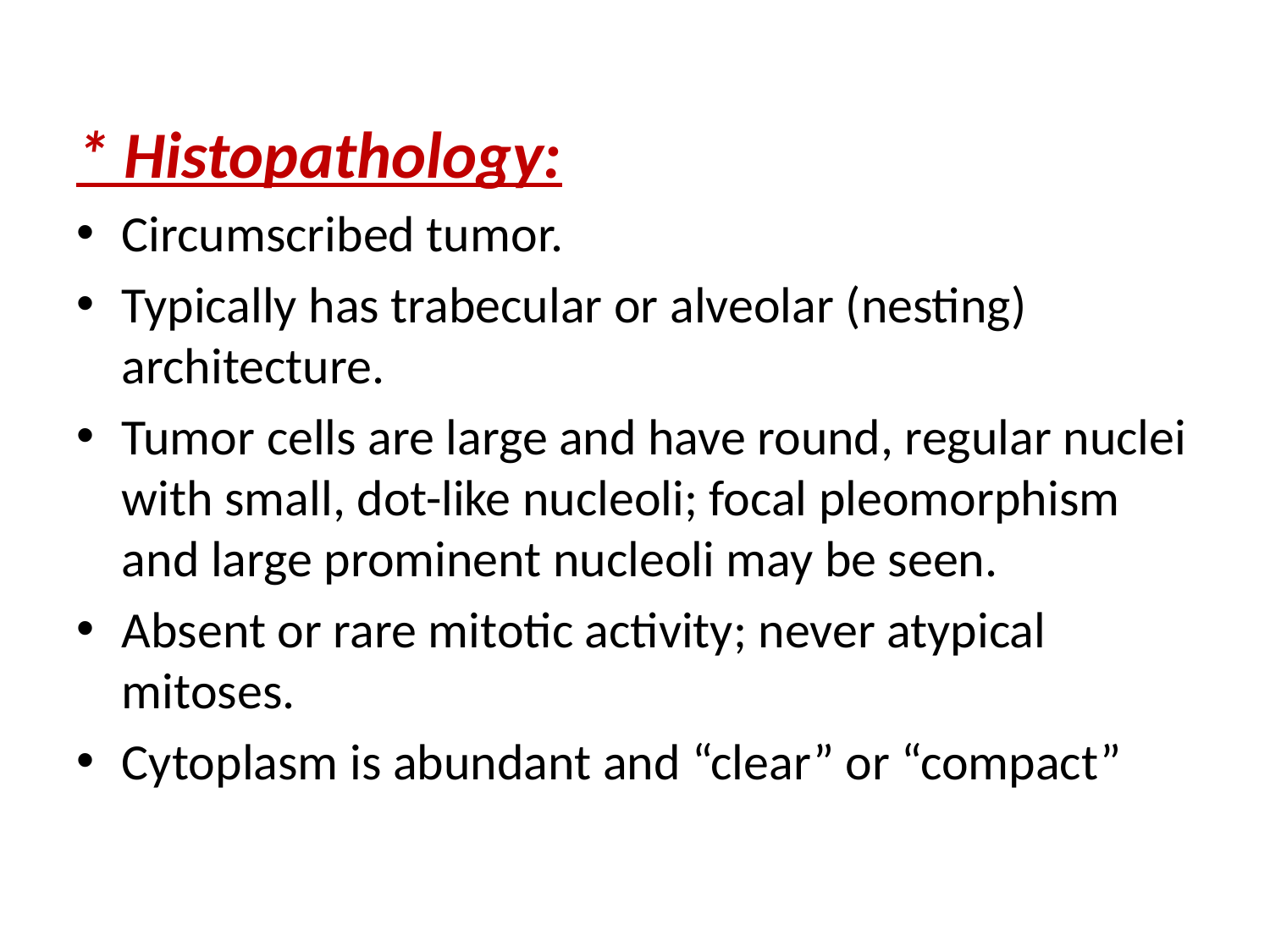

* Histopathology:
Circumscribed tumor.
Typically has trabecular or alveolar (nesting) architecture.
Tumor cells are large and have round, regular nuclei with small, dot-like nucleoli; focal pleomorphism and large prominent nucleoli may be seen.
Absent or rare mitotic activity; never atypical mitoses.
Cytoplasm is abundant and “clear” or “compact”